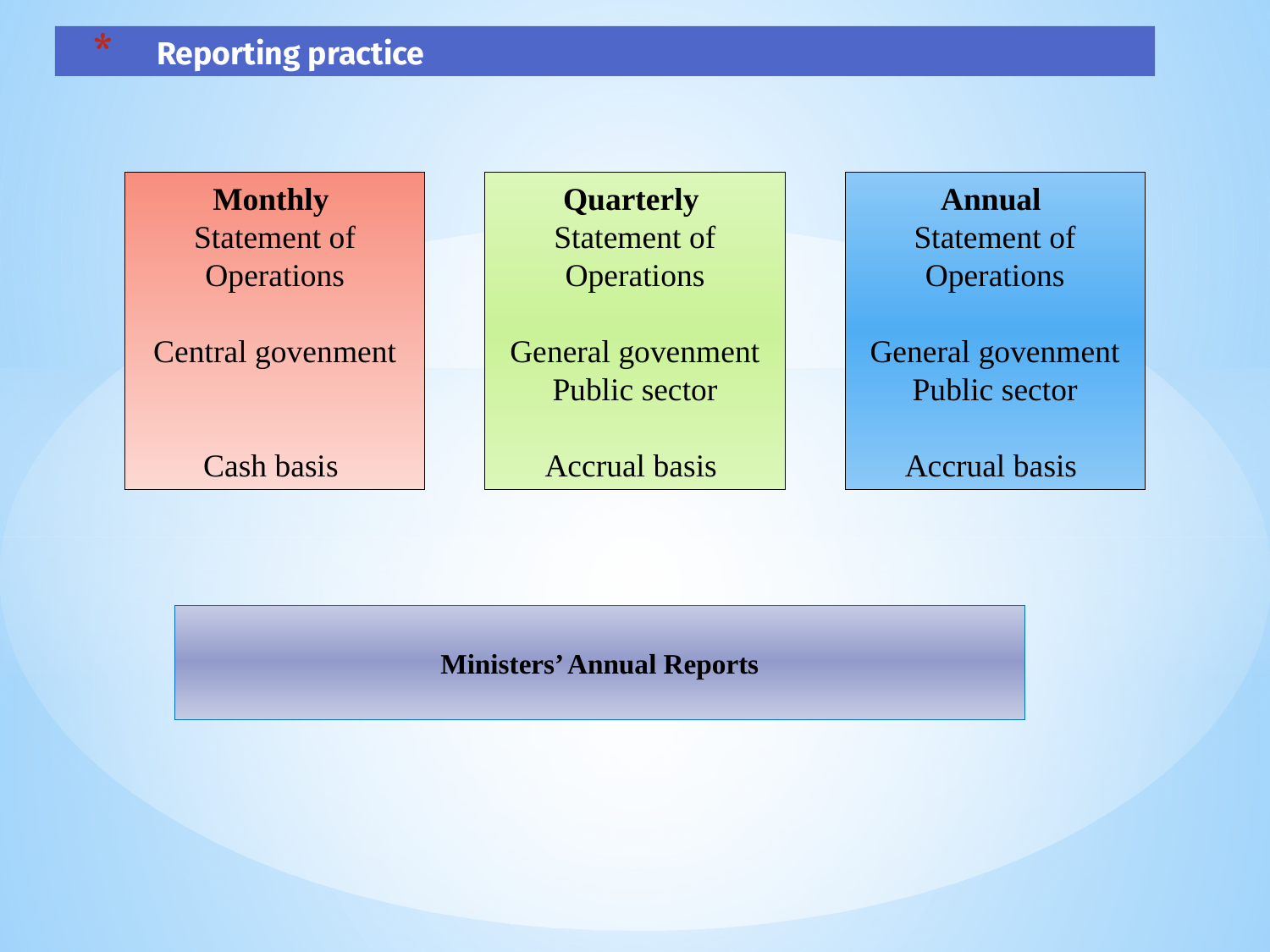

# Reporting practice
Annual
Statement of Operations

General govenment
Public sector

Accrual basis
Monthly
Statement of Operations

Central govenment

Cash basis
Quarterly
Statement of Operations

General govenment
Public sector

Accrual basis

Ministers’ Annual Reports